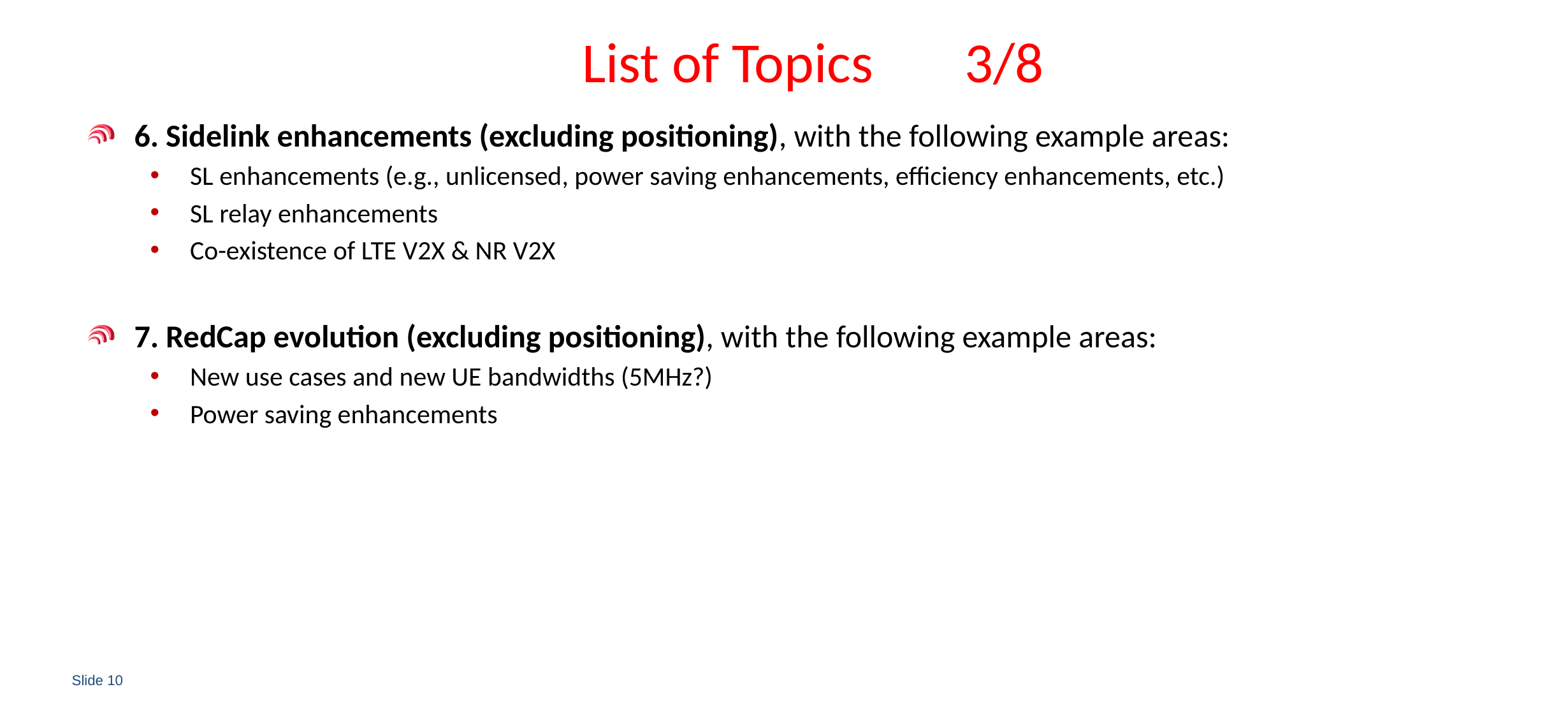

# List of Topics 	3/8
6. Sidelink enhancements (excluding positioning), with the following example areas:
SL enhancements (e.g., unlicensed, power saving enhancements, efficiency enhancements, etc.)
SL relay enhancements
Co-existence of LTE V2X & NR V2X

7. RedCap evolution (excluding positioning), with the following example areas:
New use cases and new UE bandwidths (5MHz?)
Power saving enhancements